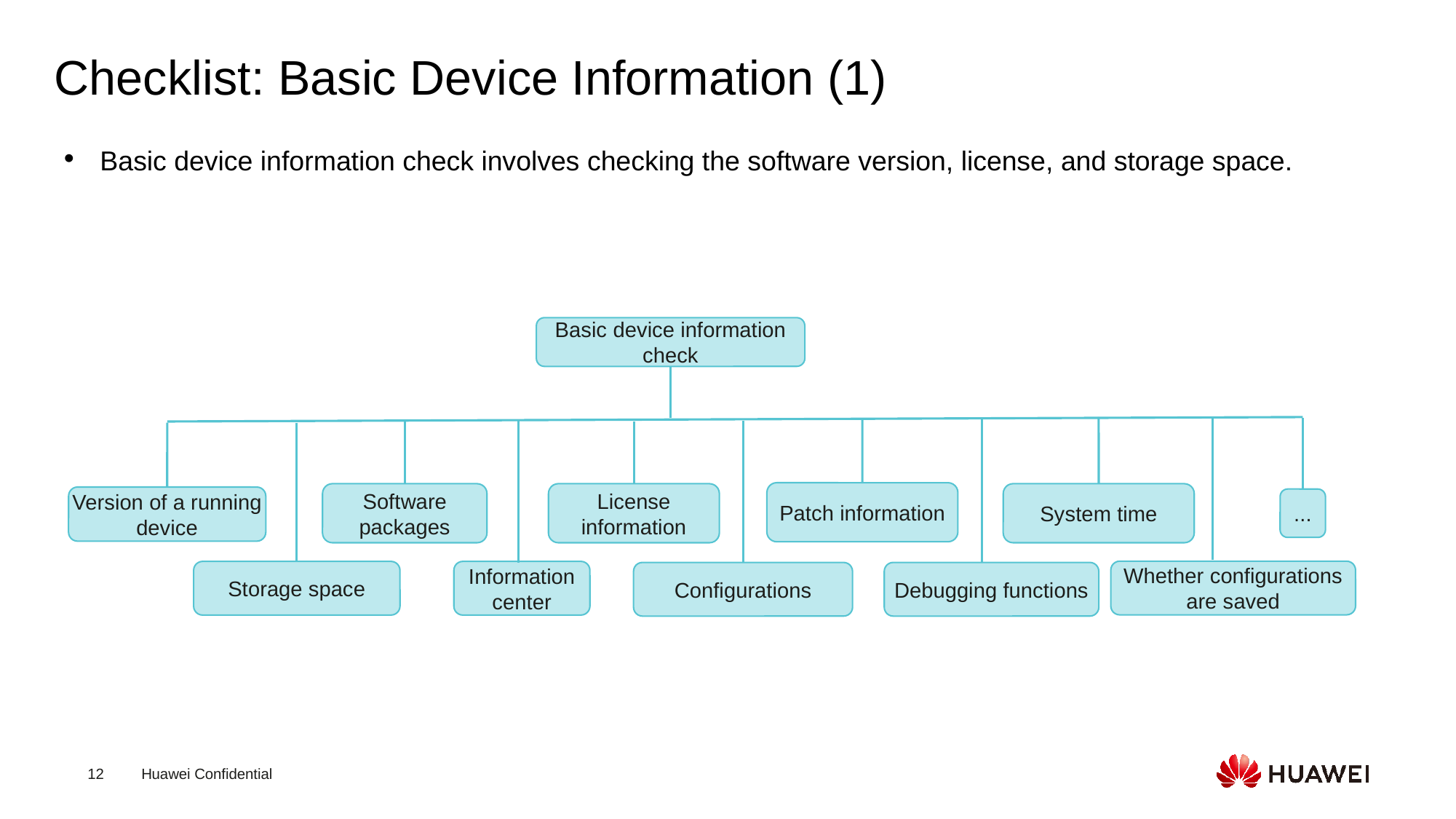

# Checklist: Basic Device Information (1)
Basic device information check involves checking the software version, license, and storage space.
Basic device information check
Patch information
Software packages
License information
System time
Version of a running device
...
Whether configurations are saved
Storage space
Information center
Configurations
Debugging functions